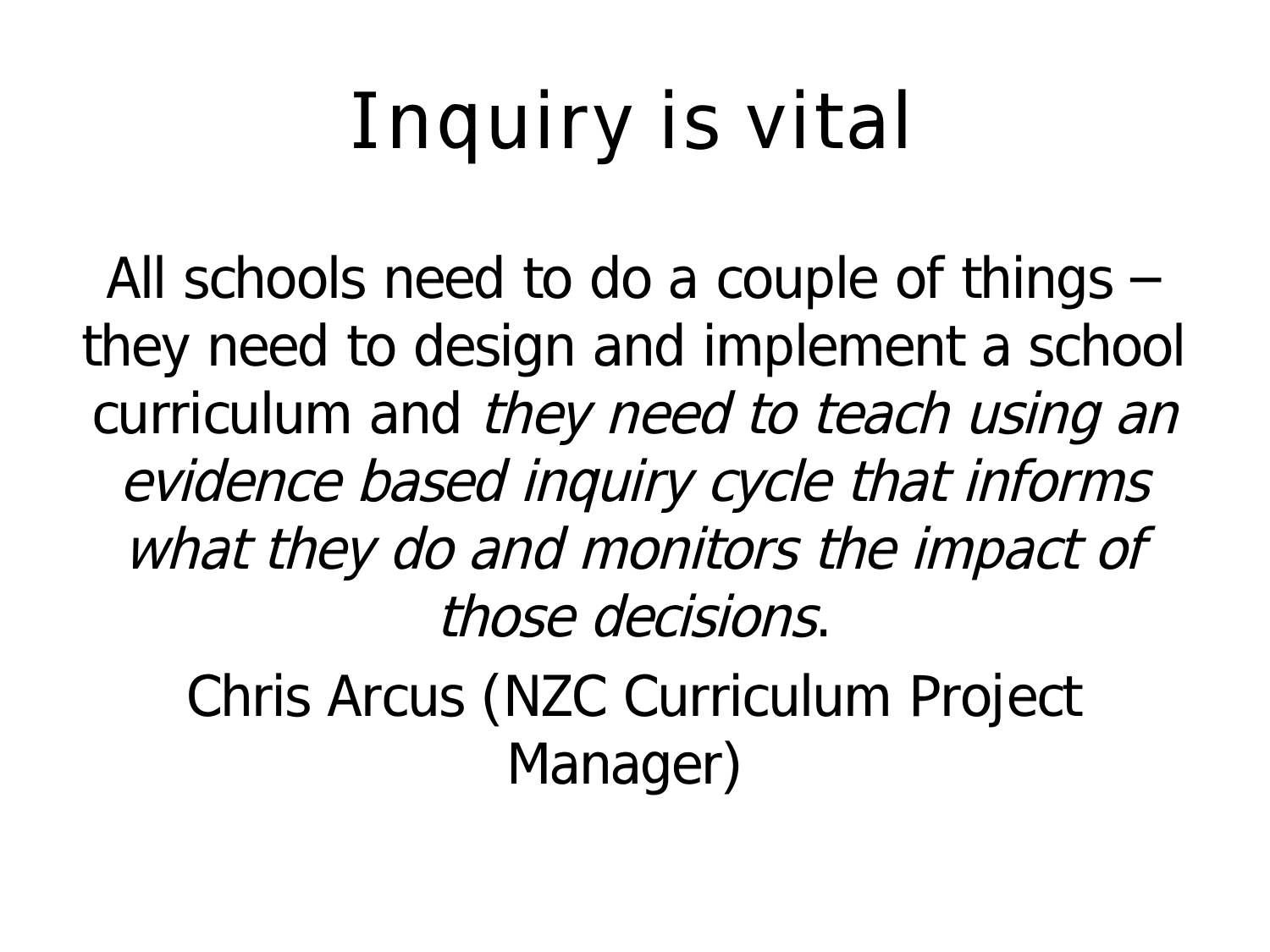

# Inquiry is vital

All schools need to do a couple of things – they need to design and implement a school curriculum and they need to teach using an evidence based inquiry cycle that informs what they do and monitors the impact of those decisions.
Chris Arcus (NZC Curriculum Project Manager)